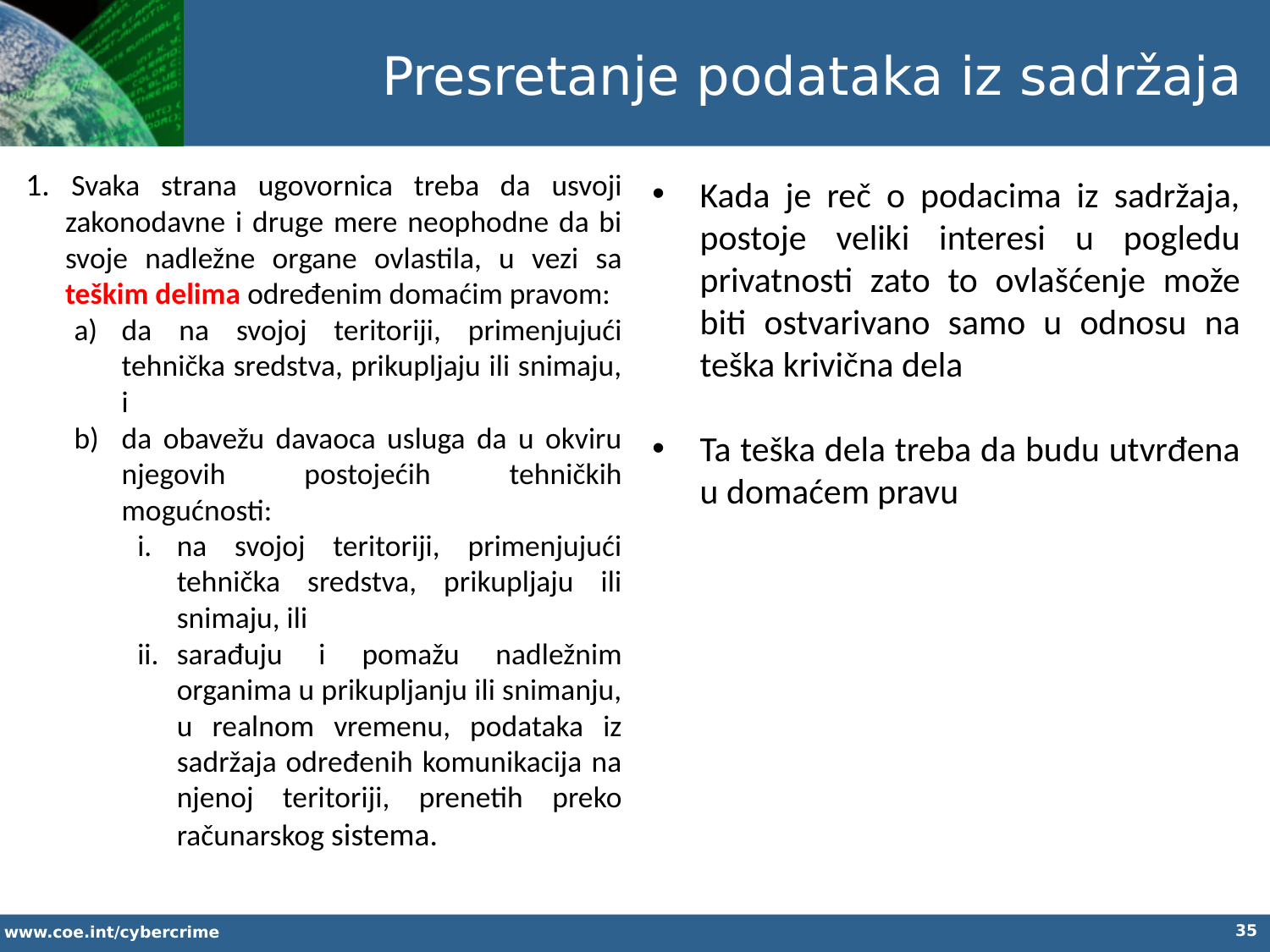

Presretanje podataka iz sadržaja
1. Svaka strana ugovornica treba da usvoji zakonodavne i druge mere neophodne da bi svoje nadležne organe ovlastila, u vezi sa teškim delima određenim domaćim pravom:
da na svojoj teritoriji, primenjujući tehnička sredstva, prikupljaju ili snimaju, i
da obavežu davaoca usluga da u okviru njegovih postojećih tehničkih mogućnosti:
na svojoj teritoriji, primenjujući tehnička sredstva, prikupljaju ili snimaju, ili
sarađuju i pomažu nadležnim organima u prikupljanju ili snimanju, u realnom vremenu, podataka iz sadržaja određenih komunikacija na njenoj teritoriji, prenetih preko računarskog sistema.
Kada je reč o podacima iz sadržaja, postoje veliki interesi u pogledu privatnosti zato to ovlašćenje može biti ostvarivano samo u odnosu na teška krivična dela

Ta teška dela treba da budu utvrđena u domaćem pravu